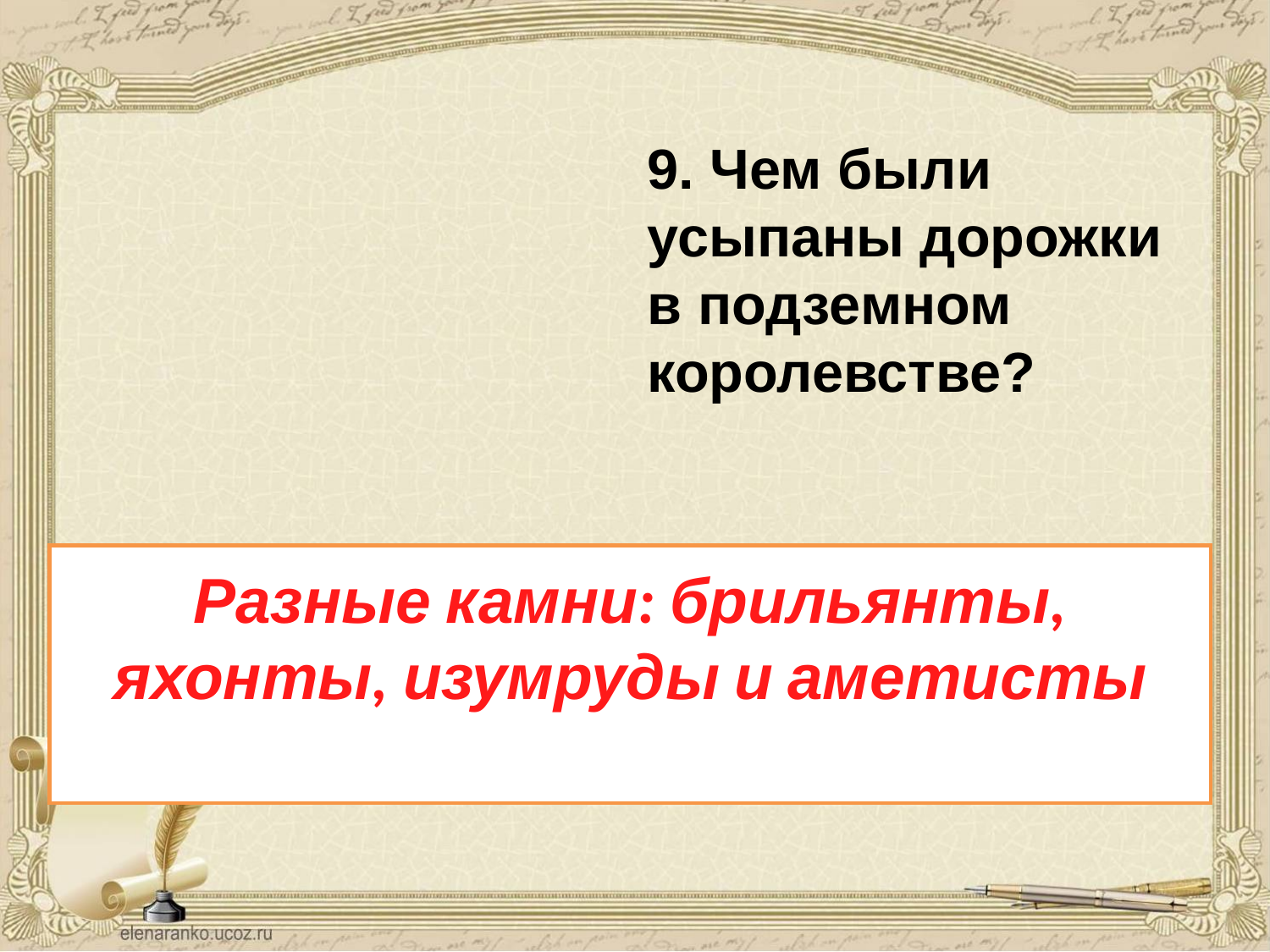

9. Чем были усыпаны дорожки в подземном королевстве?
Разные камни: брильянты, яхонты, изумруды и аметисты